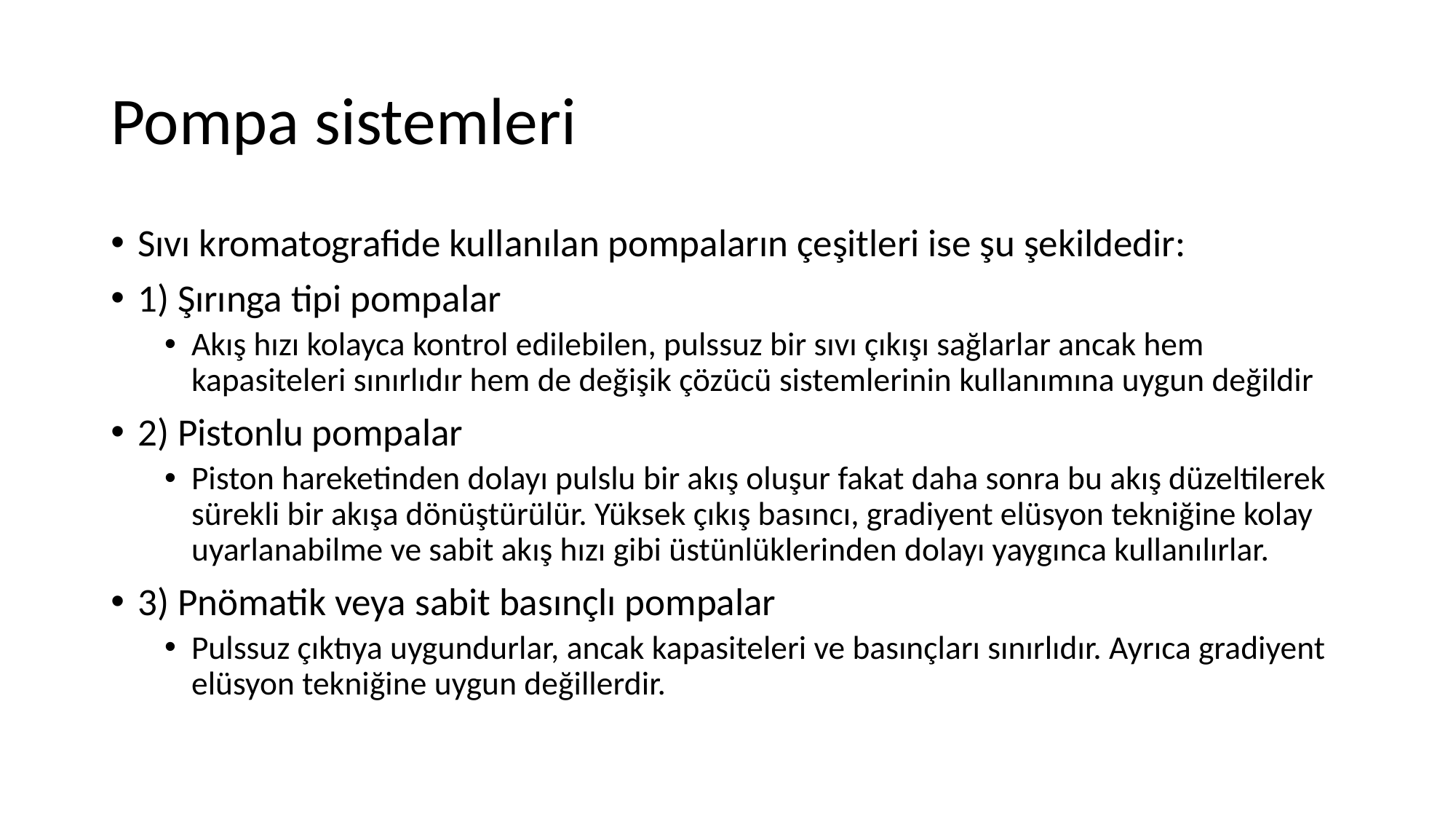

# Pompa sistemleri
Sıvı kromatografide kullanılan pompaların çeşitleri ise şu şekildedir:
1) Şırınga tipi pompalar
Akış hızı kolayca kontrol edilebilen, pulssuz bir sıvı çıkışı sağlarlar ancak hem kapasiteleri sınırlıdır hem de değişik çözücü sistemlerinin kullanımına uygun değildir
2) Pistonlu pompalar
Piston hareketinden dolayı pulslu bir akış oluşur fakat daha sonra bu akış düzeltilerek sürekli bir akışa dönüştürülür. Yüksek çıkış basıncı, gradiyent elüsyon tekniğine kolay uyarlanabilme ve sabit akış hızı gibi üstünlüklerinden dolayı yaygınca kullanılırlar.
3) Pnömatik veya sabit basınçlı pompalar
Pulssuz çıktıya uygundurlar, ancak kapasiteleri ve basınçları sınırlıdır. Ayrıca gradiyent elüsyon tekniğine uygun değillerdir.